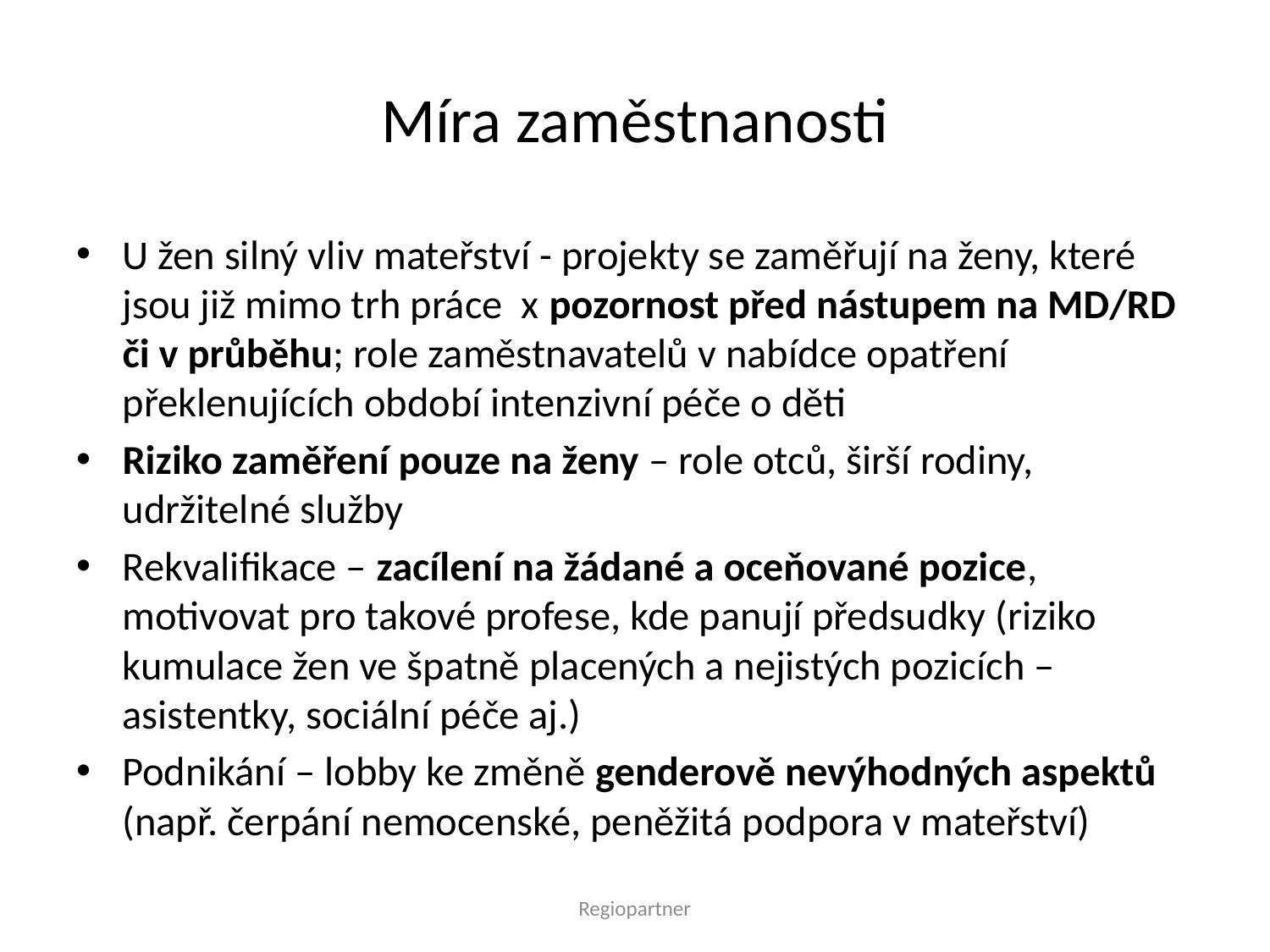

# Míra zaměstnanosti
U žen silný vliv mateřství - projekty se zaměřují na ženy, které jsou již mimo trh práce  x pozornost před nástupem na MD/RD či v průběhu; role zaměstnavatelů v nabídce opatření překlenujících období intenzivní péče o děti
Riziko zaměření pouze na ženy – role otců, širší rodiny, udržitelné služby
Rekvalifikace – zacílení na žádané a oceňované pozice, motivovat pro takové profese, kde panují předsudky (riziko kumulace žen ve špatně placených a nejistých pozicích – asistentky, sociální péče aj.)
Podnikání – lobby ke změně genderově nevýhodných aspektů (např. čerpání nemocenské, peněžitá podpora v mateřství)

Regiopartner